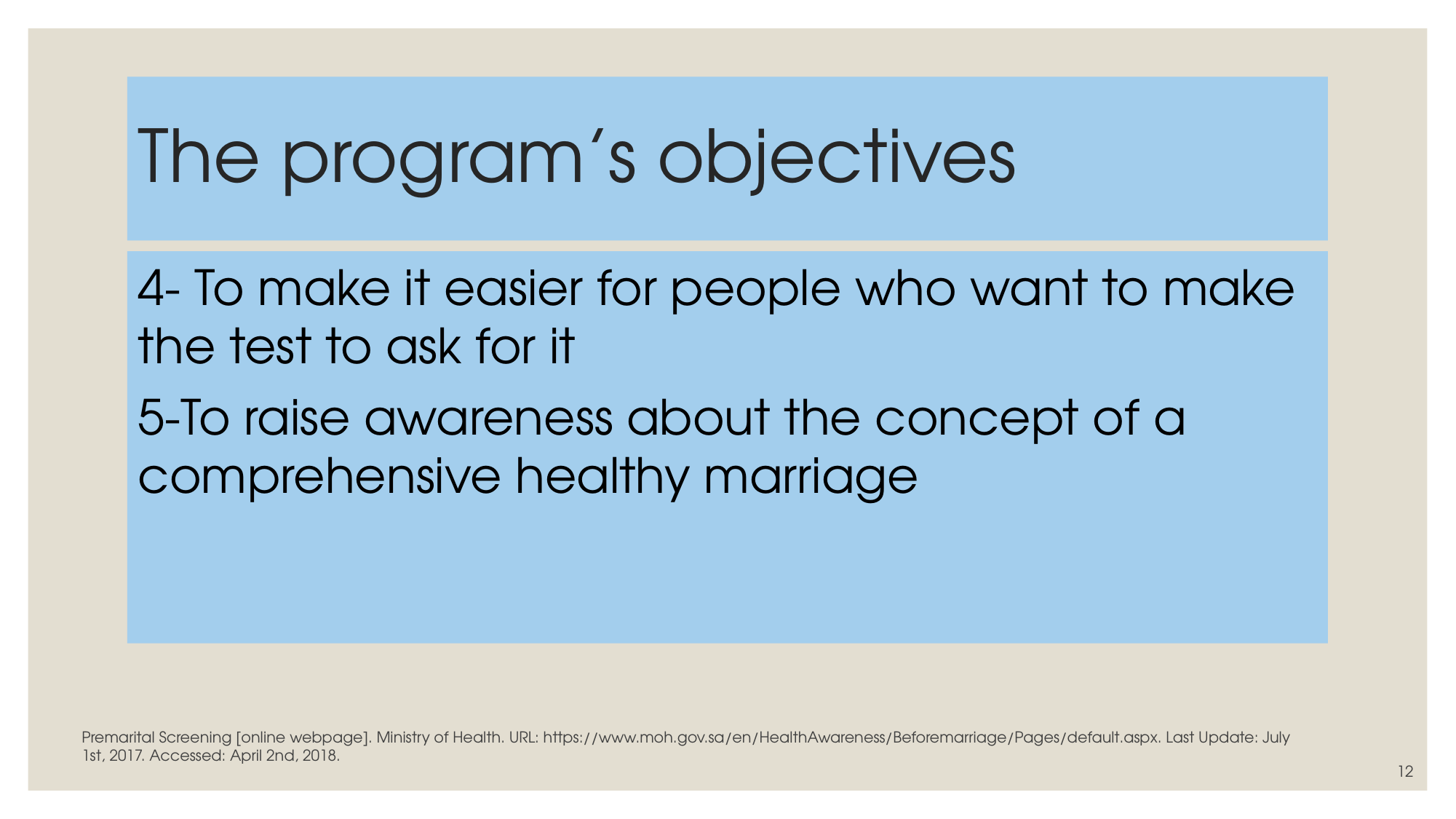

# The program’s objectives
4- To make it easier for people who want to make the test to ask for it
5-To raise awareness about the concept of a comprehensive healthy marriage
Premarital Screening [online webpage]. Ministry of Health. URL: https://www.moh.gov.sa/en/HealthAwareness/Beforemarriage/Pages/default.aspx. Last Update: July 1st, 2017. Accessed: April 2nd, 2018.
12